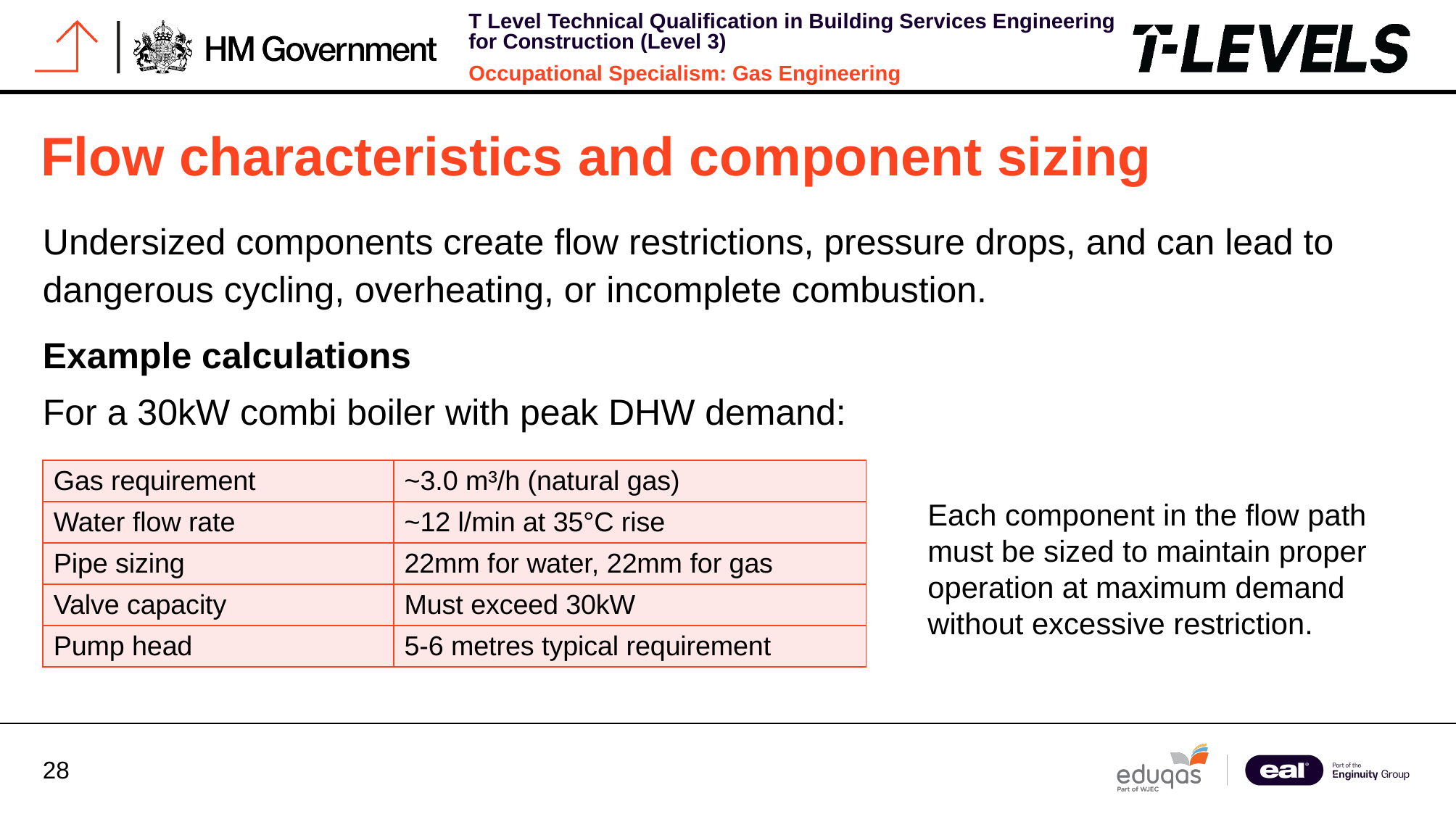

# Flow characteristics and component sizing
Undersized components create flow restrictions, pressure drops, and can lead to dangerous cycling, overheating, or incomplete combustion.
Example calculations
For a 30kW combi boiler with peak DHW demand:

| Gas requirement | ~3.0 m³/h (natural gas) |
| --- | --- |
| Water flow rate | ~12 l/min at 35°C rise |
| Pipe sizing | 22mm for water, 22mm for gas |
| Valve capacity | Must exceed 30kW |
| Pump head | 5-6 metres typical requirement |
Each component in the flow path must be sized to maintain proper operation at maximum demand without excessive restriction.